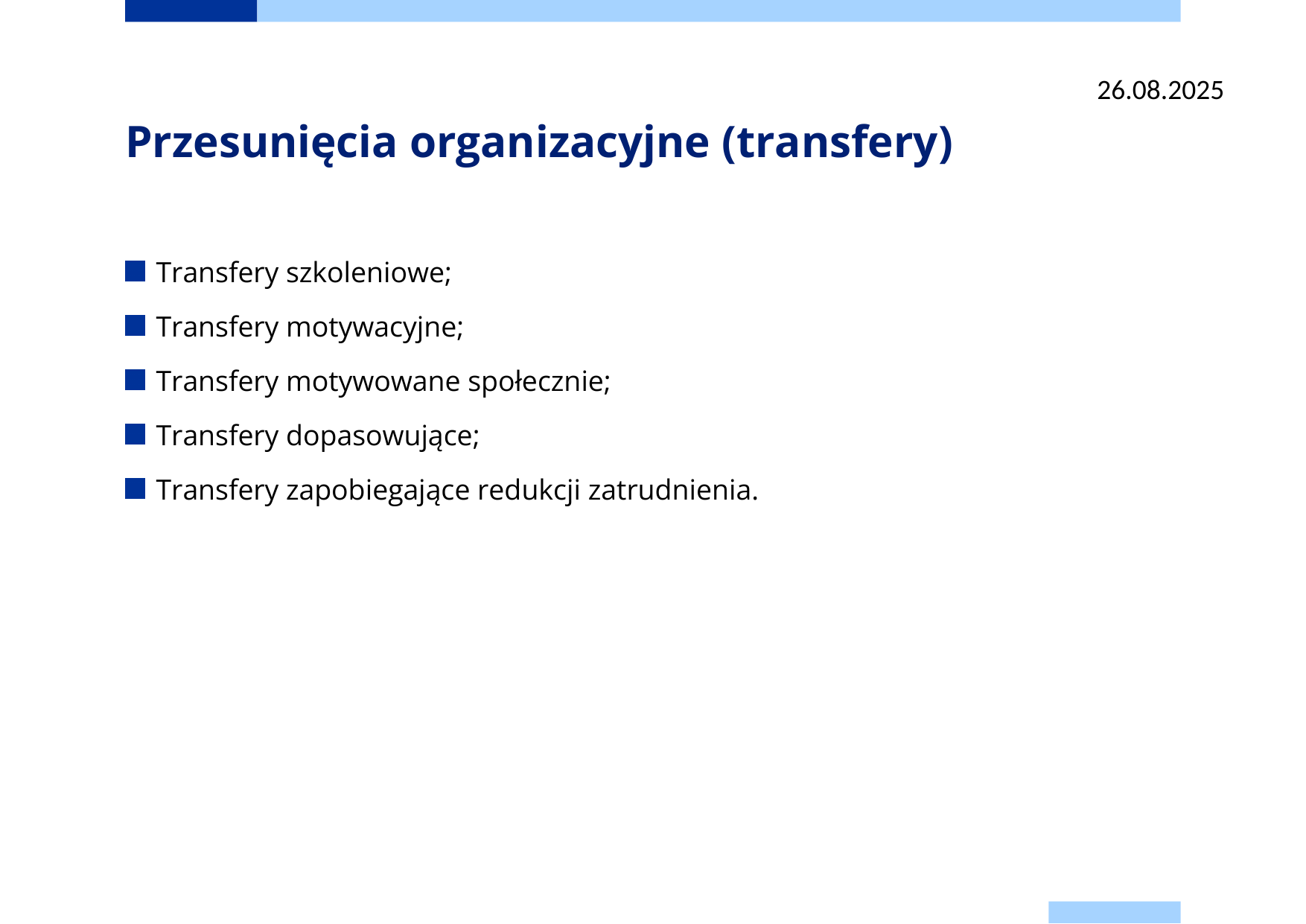

26.08.2025
# Przesunięcia organizacyjne (transfery)
Transfery szkoleniowe;
Transfery motywacyjne;
Transfery motywowane społecznie;
Transfery dopasowujące;
Transfery zapobiegające redukcji zatrudnienia.